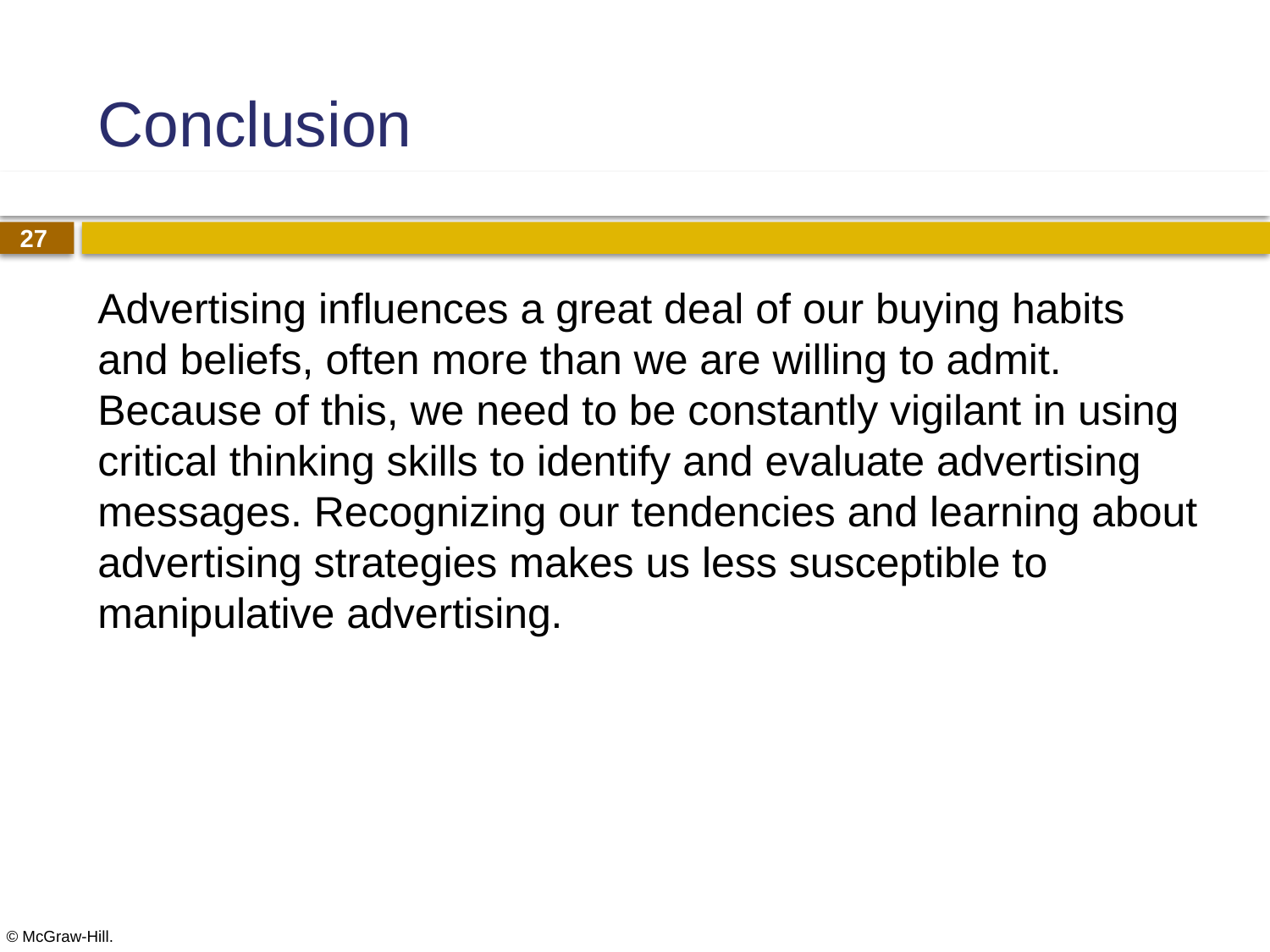

# Conclusion
Advertising influences a great deal of our buying habits and beliefs, often more than we are willing to admit. Because of this, we need to be constantly vigilant in using critical thinking skills to identify and evaluate advertising messages. Recognizing our tendencies and learning about advertising strategies makes us less susceptible to manipulative advertising.